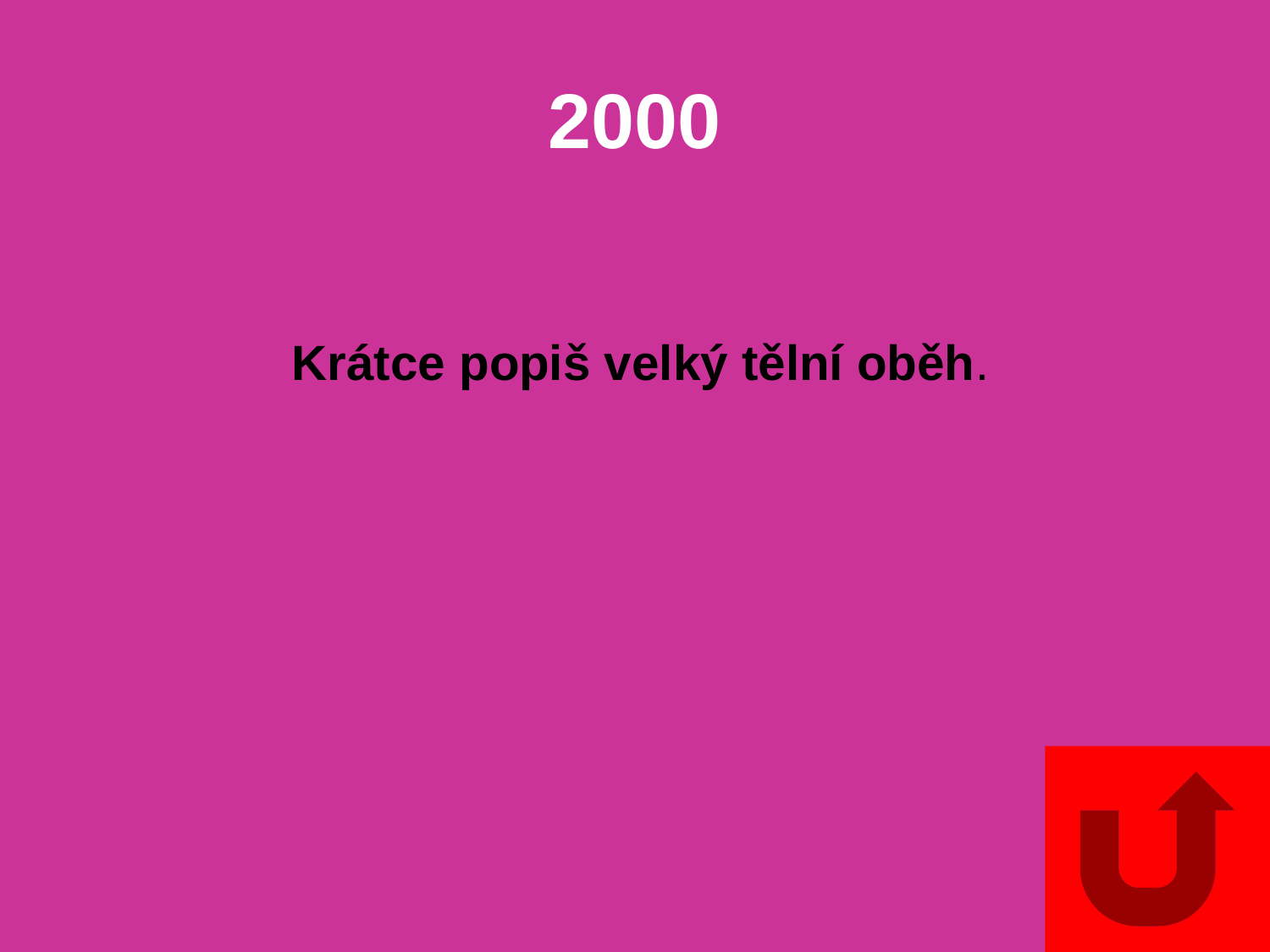

# 2000
Krátce popiš velký tělní oběh.